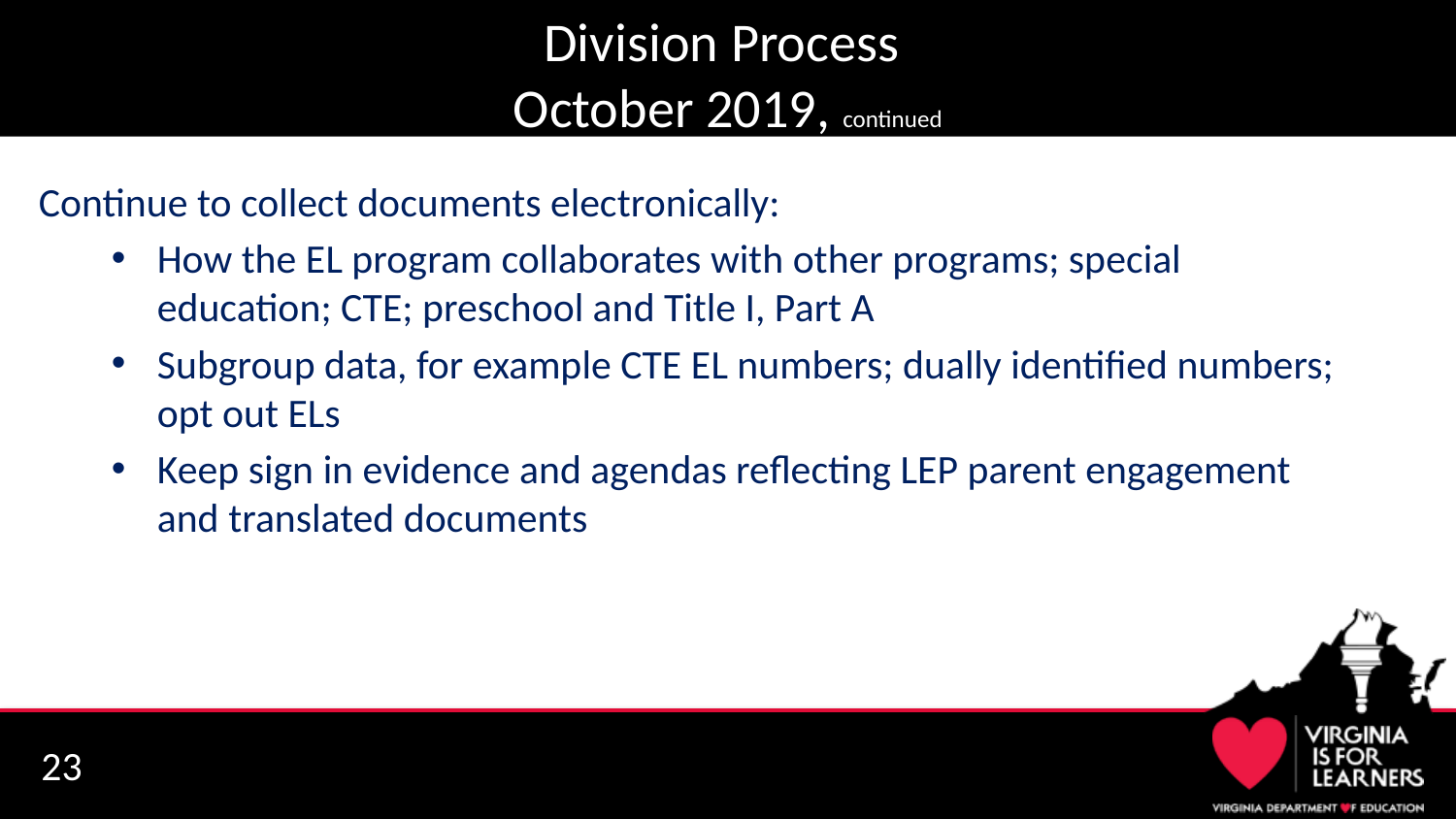

# Division Process October 2019, continued
Continue to collect documents electronically:
How the EL program collaborates with other programs; special education; CTE; preschool and Title I, Part A
Subgroup data, for example CTE EL numbers; dually identified numbers; opt out ELs
Keep sign in evidence and agendas reflecting LEP parent engagement and translated documents